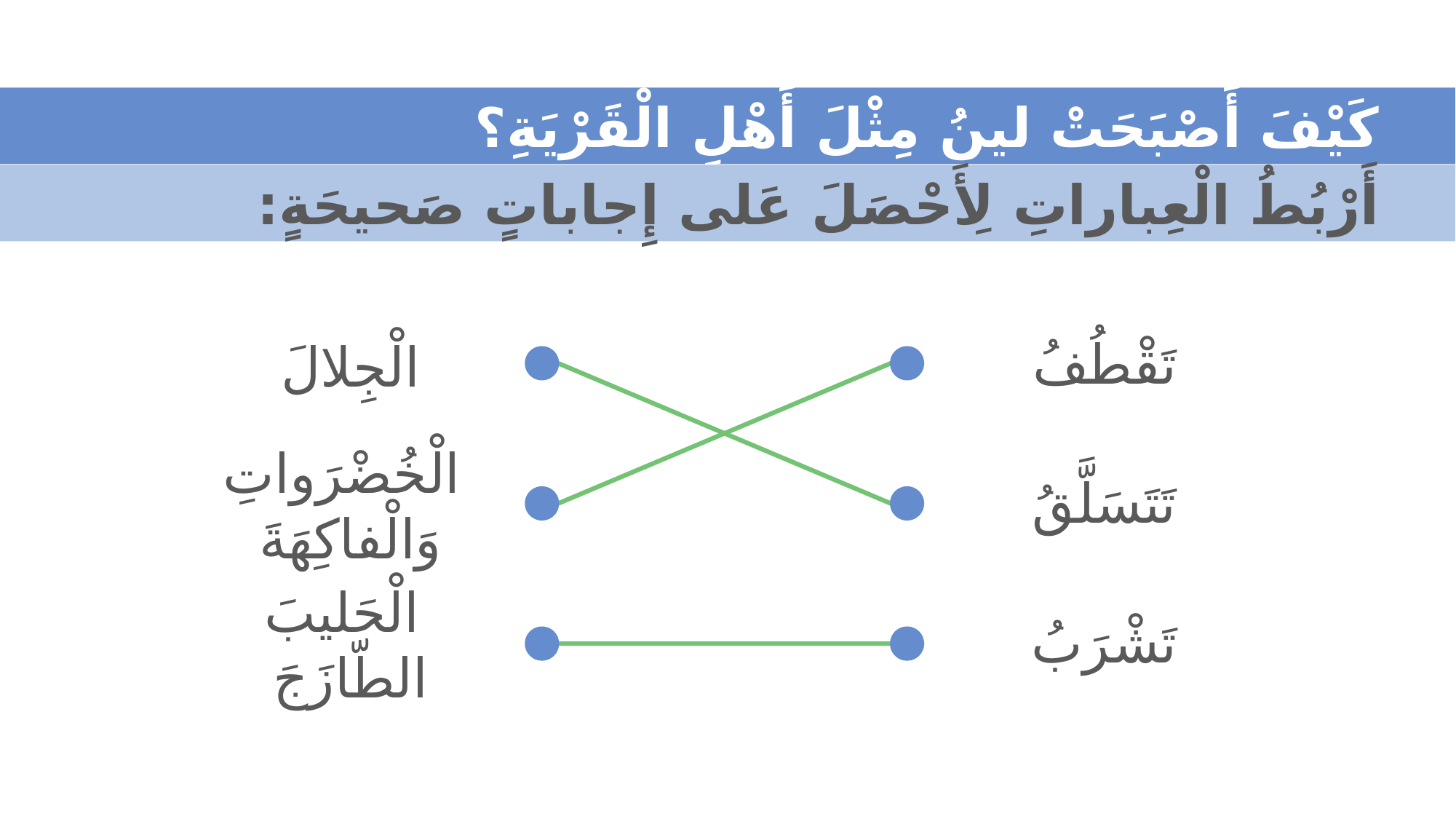

كَيْفَ أَصْبَحَتْ لينُ مِثْلَ أَهْلِ الْقَرْيَةِ؟
أَرْبُطُ الْعِباراتِ لِأَحْصَلَ عَلى إِجاباتٍ صَحيحَةٍ:
تَقْطُفُ
الْجِلالَ

تَتَسَلَّقُ
 الْخُضْرَواتِ وَالْفاكِهَةَ

تَشْرَبُ
 الْحَليبَ الطّازَجَ